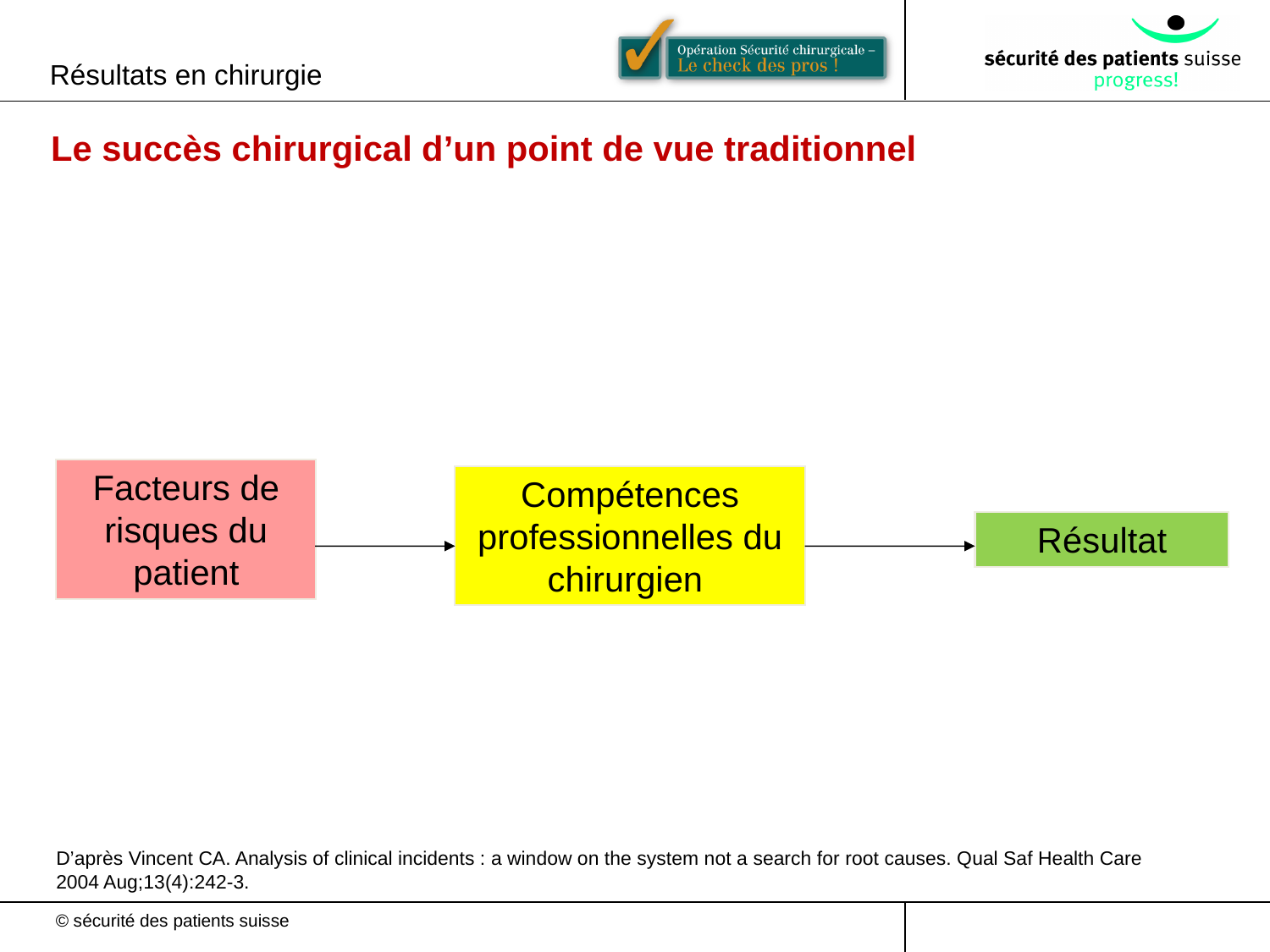

Résultats en chirurgie
Le succès chirurgical d’un point de vue traditionnel
Facteurs de risques du patient
Compétences professionnelles du chirurgien
Résultat

D’après Vincent CA. Analysis of clinical incidents : a window on the system not a search for root causes. Qual Saf Health Care
2004 Aug;13(4):242-3.